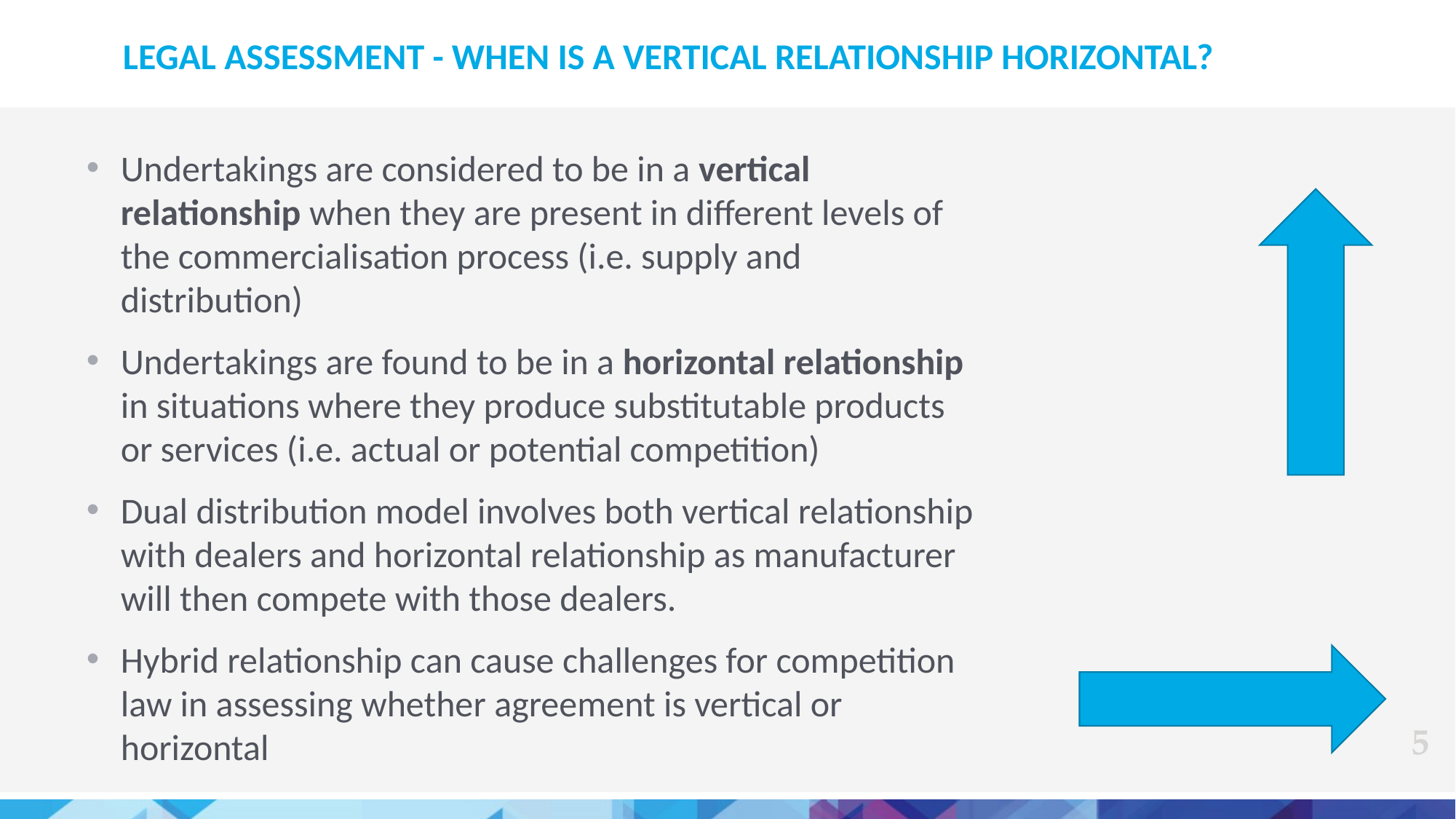

# LEGAL ASSESSMENT - When is a vertical relationship horizontal?
Undertakings are considered to be in a vertical relationship when they are present in different levels of the commercialisation process (i.e. supply and distribution)
Undertakings are found to be in a horizontal relationship in situations where they produce substitutable products or services (i.e. actual or potential competition)
Dual distribution model involves both vertical relationship with dealers and horizontal relationship as manufacturer will then compete with those dealers.
Hybrid relationship can cause challenges for competition law in assessing whether agreement is vertical or horizontal

5